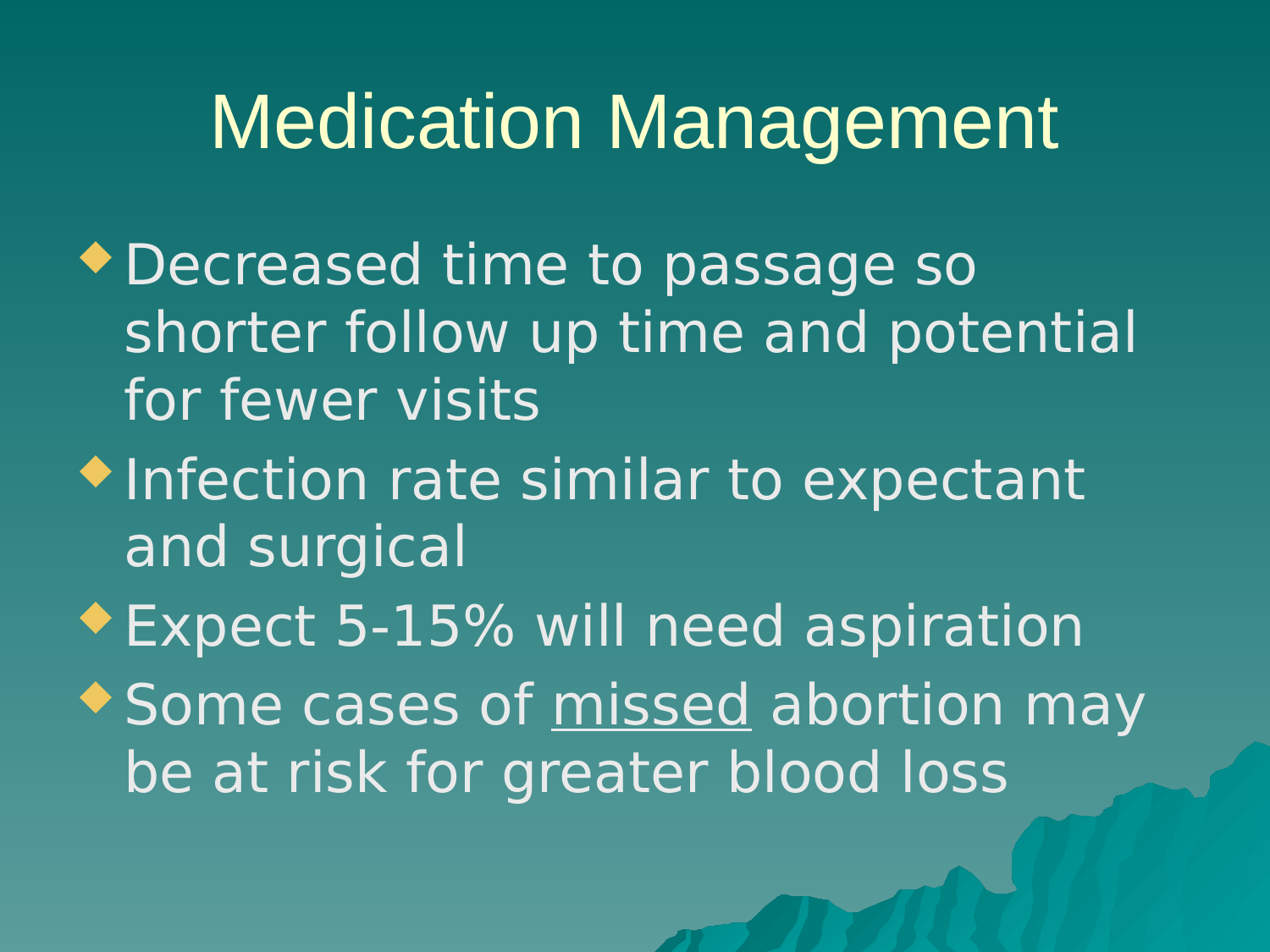

# Medication Management
Decreased time to passage so shorter follow up time and potential for fewer visits
Infection rate similar to expectant and surgical
Expect 5-15% will need aspiration
Some cases of missed abortion may be at risk for greater blood loss